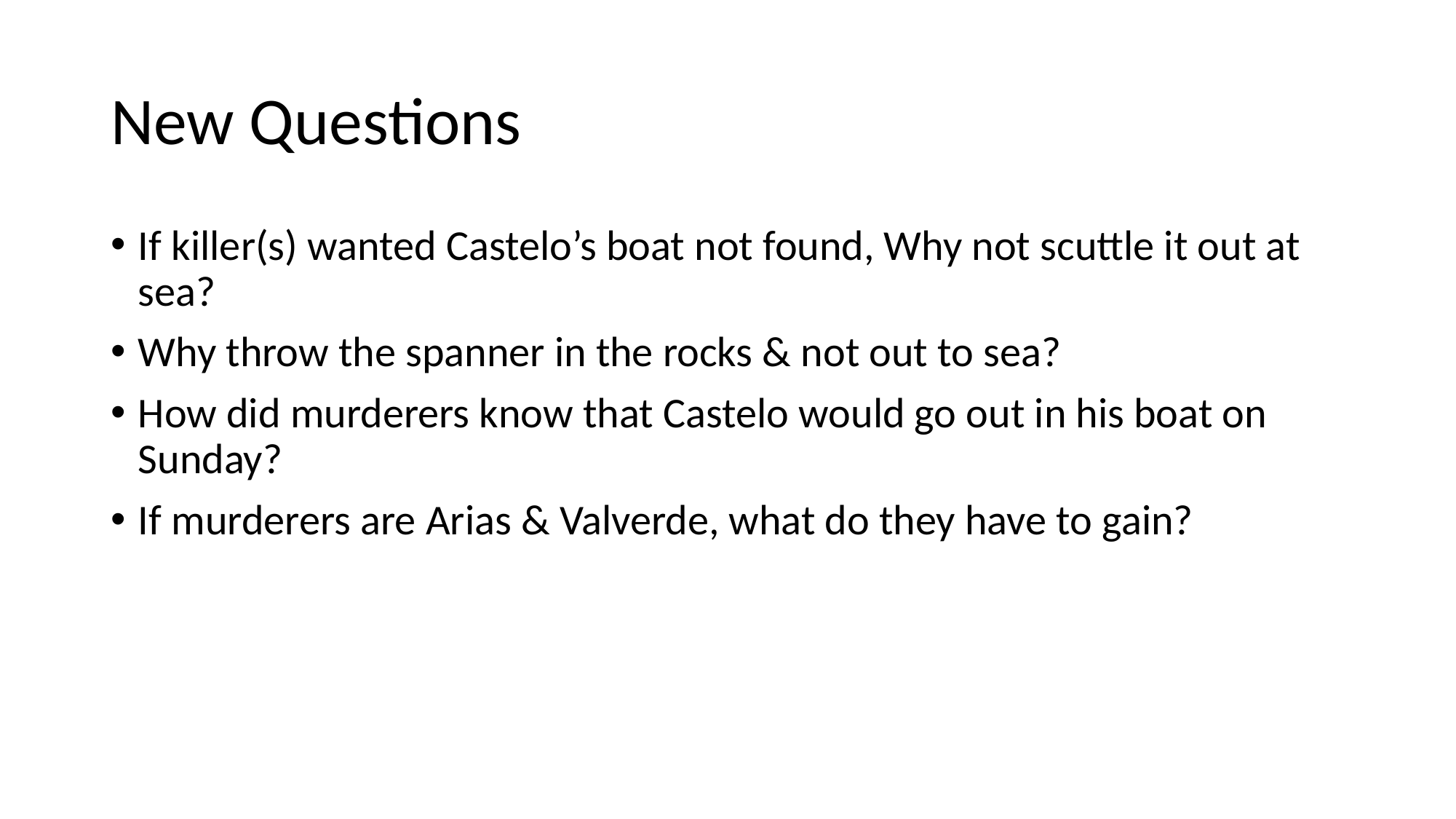

# New Questions
If killer(s) wanted Castelo’s boat not found, Why not scuttle it out at sea?
Why throw the spanner in the rocks & not out to sea?
How did murderers know that Castelo would go out in his boat on Sunday?
If murderers are Arias & Valverde, what do they have to gain?